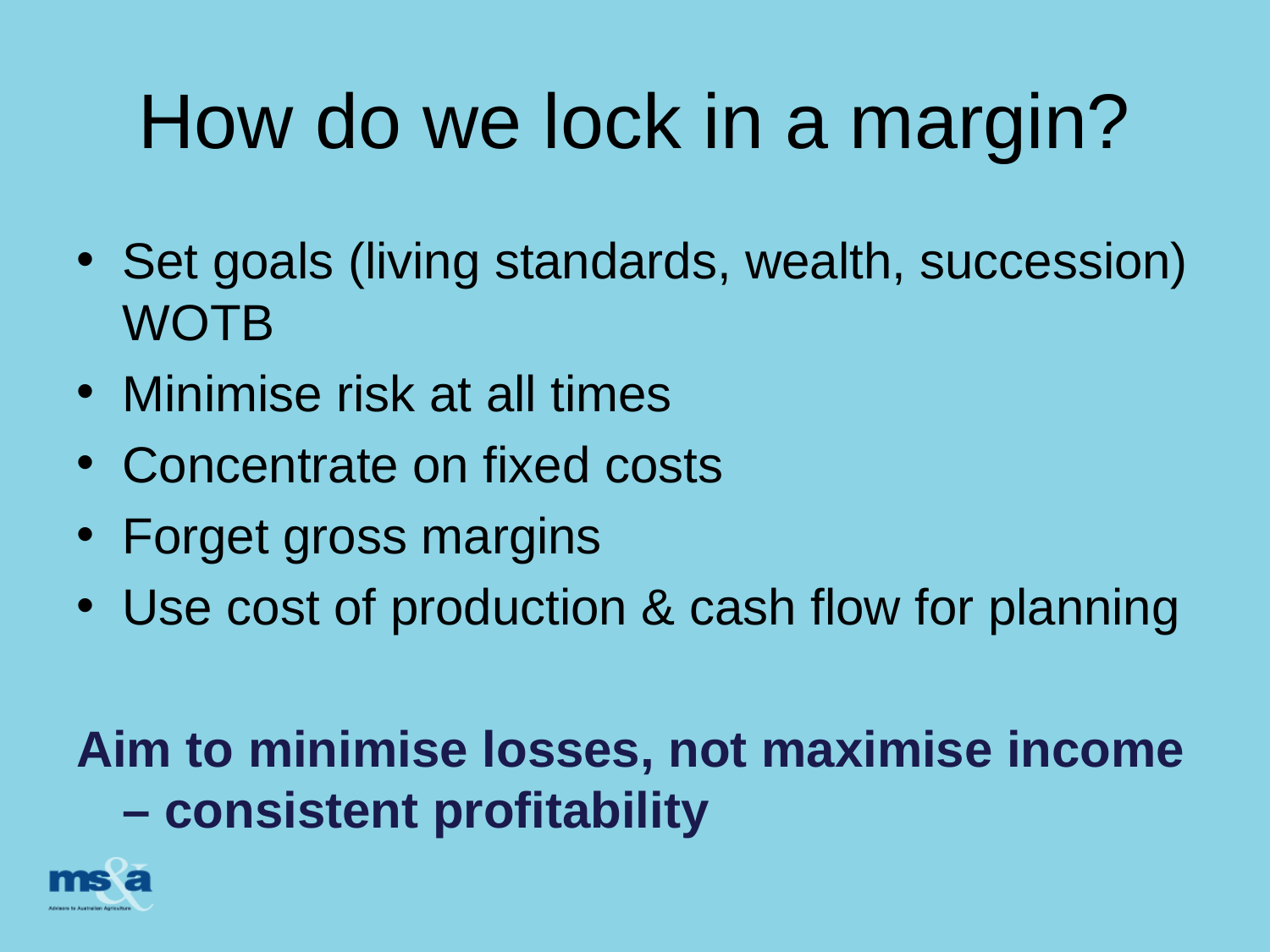

# How do we lock in a margin?
Set goals (living standards, wealth, succession) WOTB
Minimise risk at all times
Concentrate on fixed costs
Forget gross margins
Use cost of production & cash flow for planning

Aim to minimise losses, not maximise income – consistent profitability